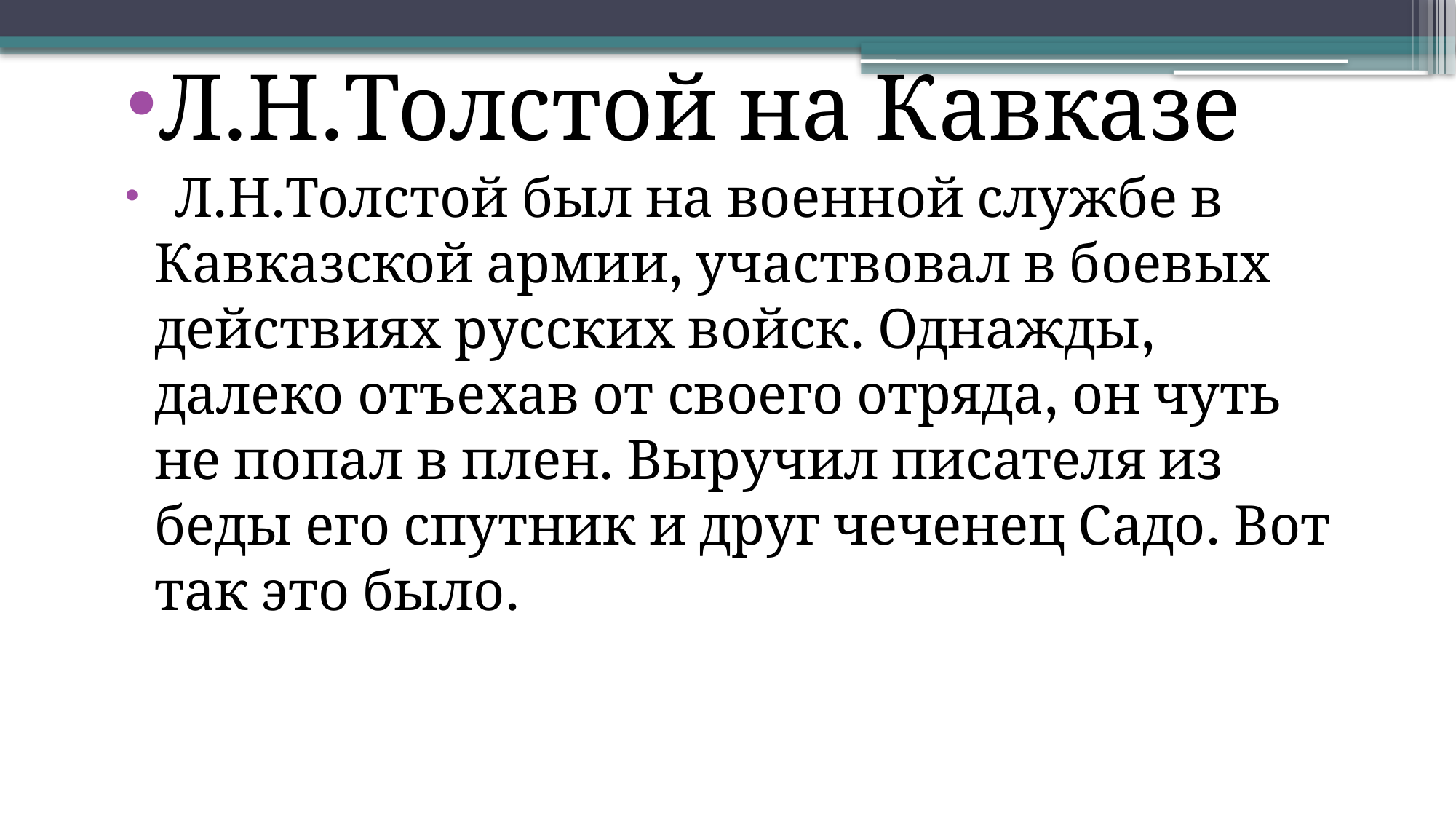

Л.Н.Толстой на Кавказе
  Л.Н.Толстой был на военной службе в Кавказской армии, участвовал в боевых действиях русских войск. Однажды, далеко отъехав от своего отряда, он чуть не попал в плен. Выручил писателя из беды его спутник и друг чеченец Садо. Вот так это было.
#